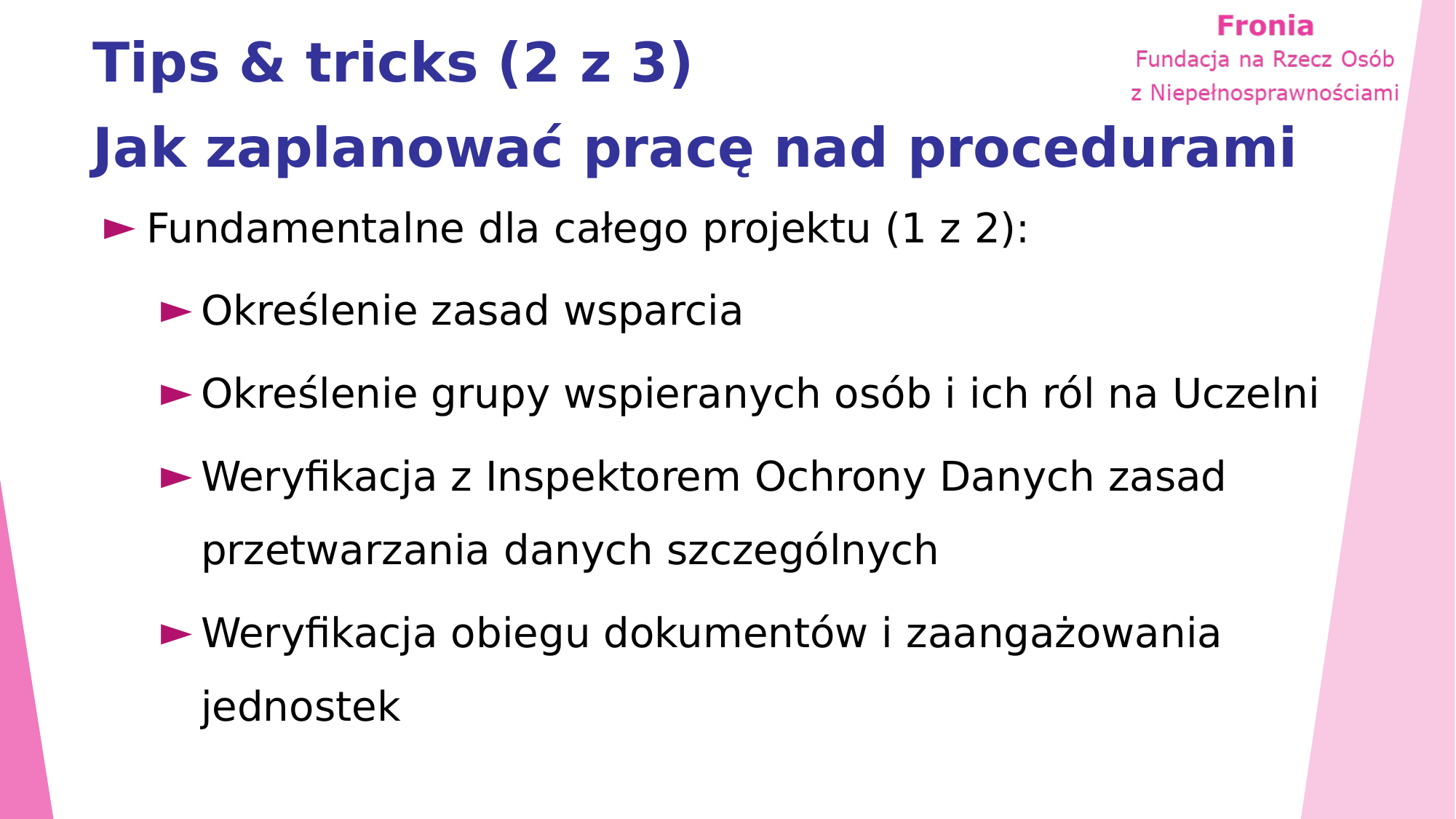

# Tips & tricks (2 z 3) Jak zaplanować pracę nad procedurami
Fundamentalne dla całego projektu (1 z 2):
Określenie zasad wsparcia
Określenie grupy wspieranych osób i ich ról na Uczelni
Weryfikacja z Inspektorem Ochrony Danych zasad przetwarzania danych szczególnych
Weryfikacja obiegu dokumentów i zaangażowania jednostek